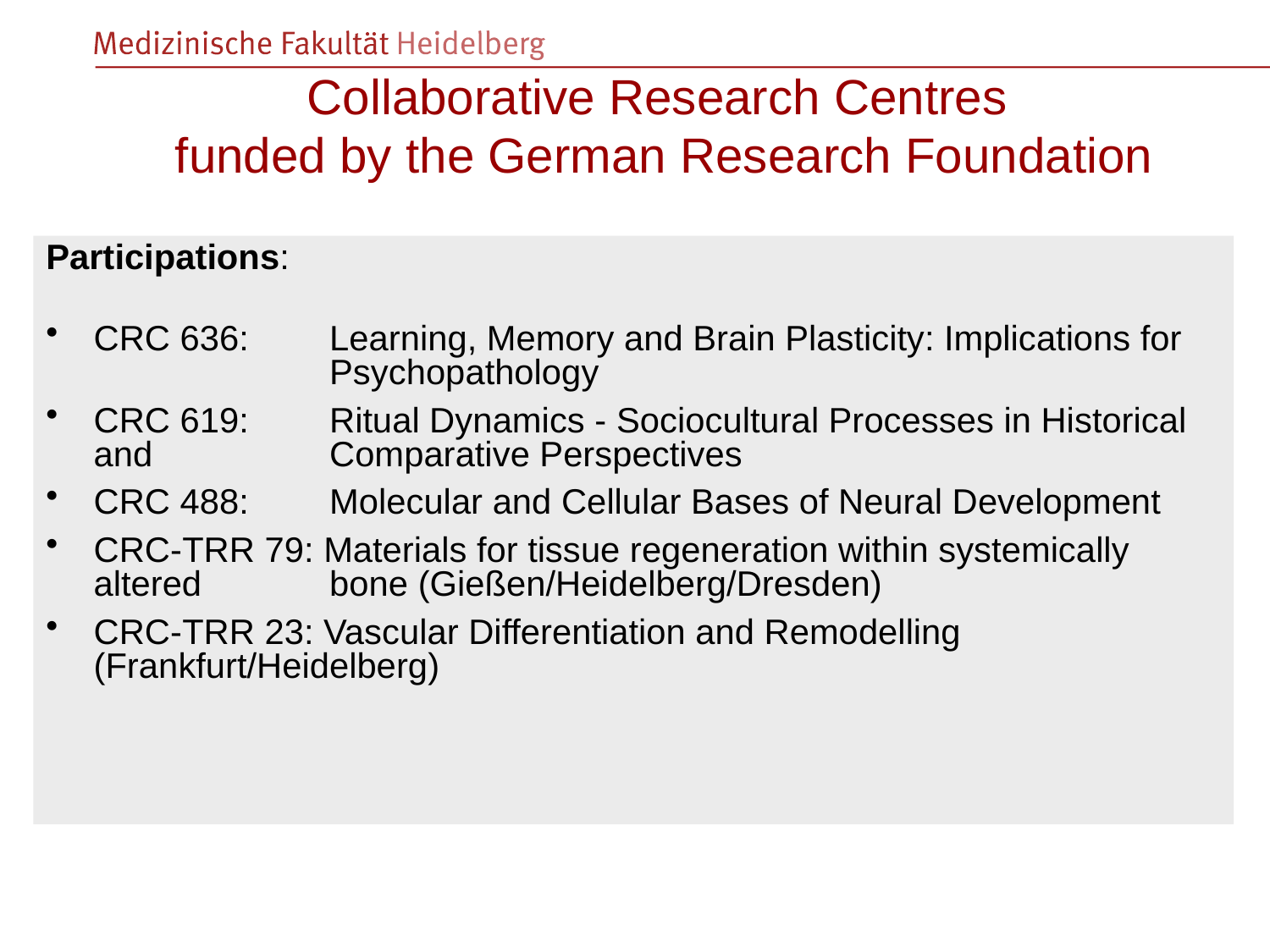

# Collaborative Research Centres funded by the German Research Foundation
Participations:

CRC 636: 	Learning, Memory and Brain Plasticity: Implications for 	Psychopathology
CRC 619: 	Ritual Dynamics - Sociocultural Processes in Historical and 	Comparative Perspectives
CRC 488: 	Molecular and Cellular Bases of Neural Development
CRC-TRR 79: Materials for tissue regeneration within systemically altered 	bone (Gießen/Heidelberg/Dresden)
CRC-TRR 23: Vascular Differentiation and Remodelling 	(Frankfurt/Heidelberg)